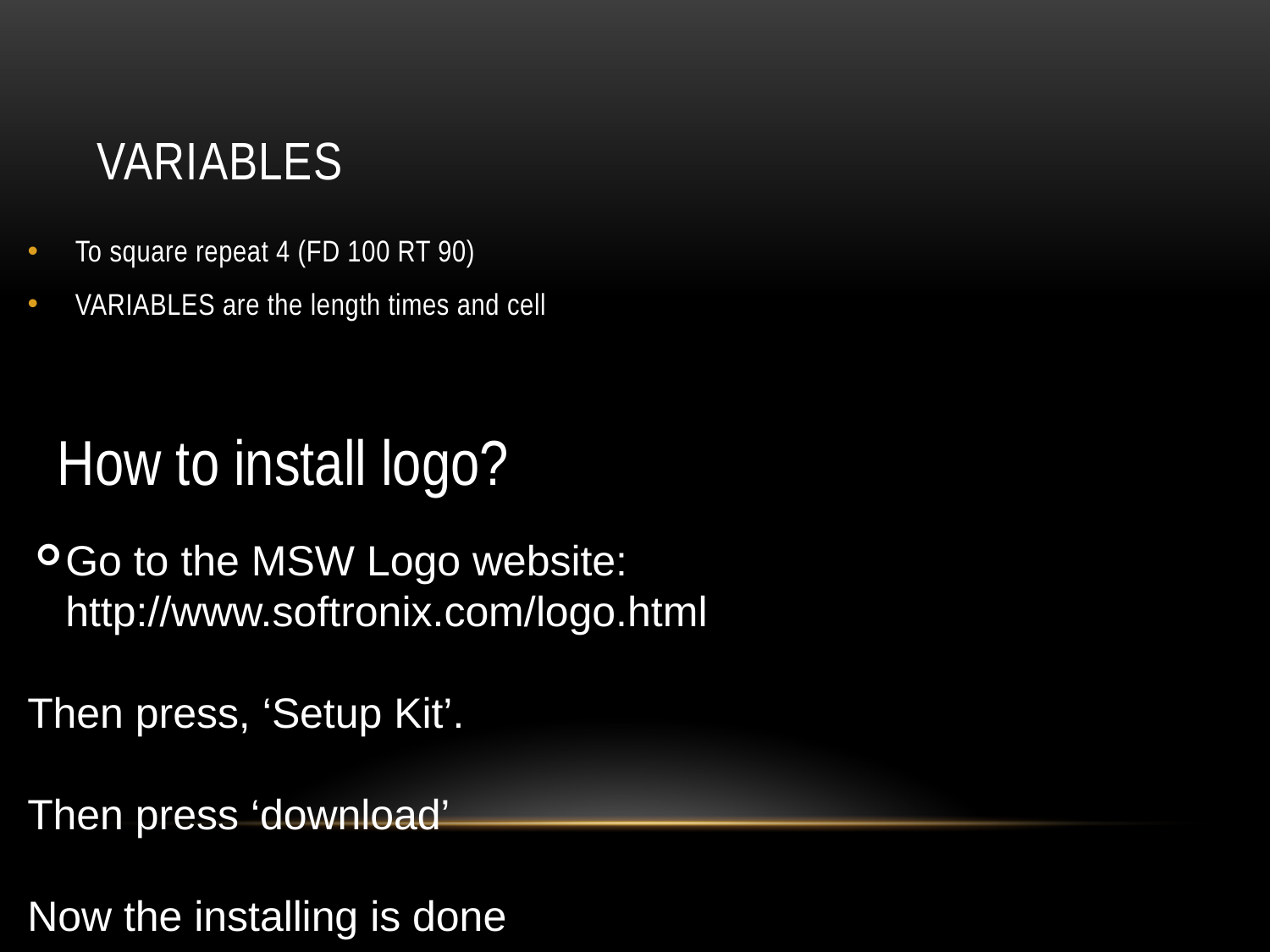

# Variables
To square repeat 4 (FD 100 RT 90)
VARIABLES are the length times and cell
How to install logo?
Go to the MSW Logo website: http://www.softronix.com/logo.html

Then press, ‘Setup Kit’.

Then press ‘download’

Now the installing is done